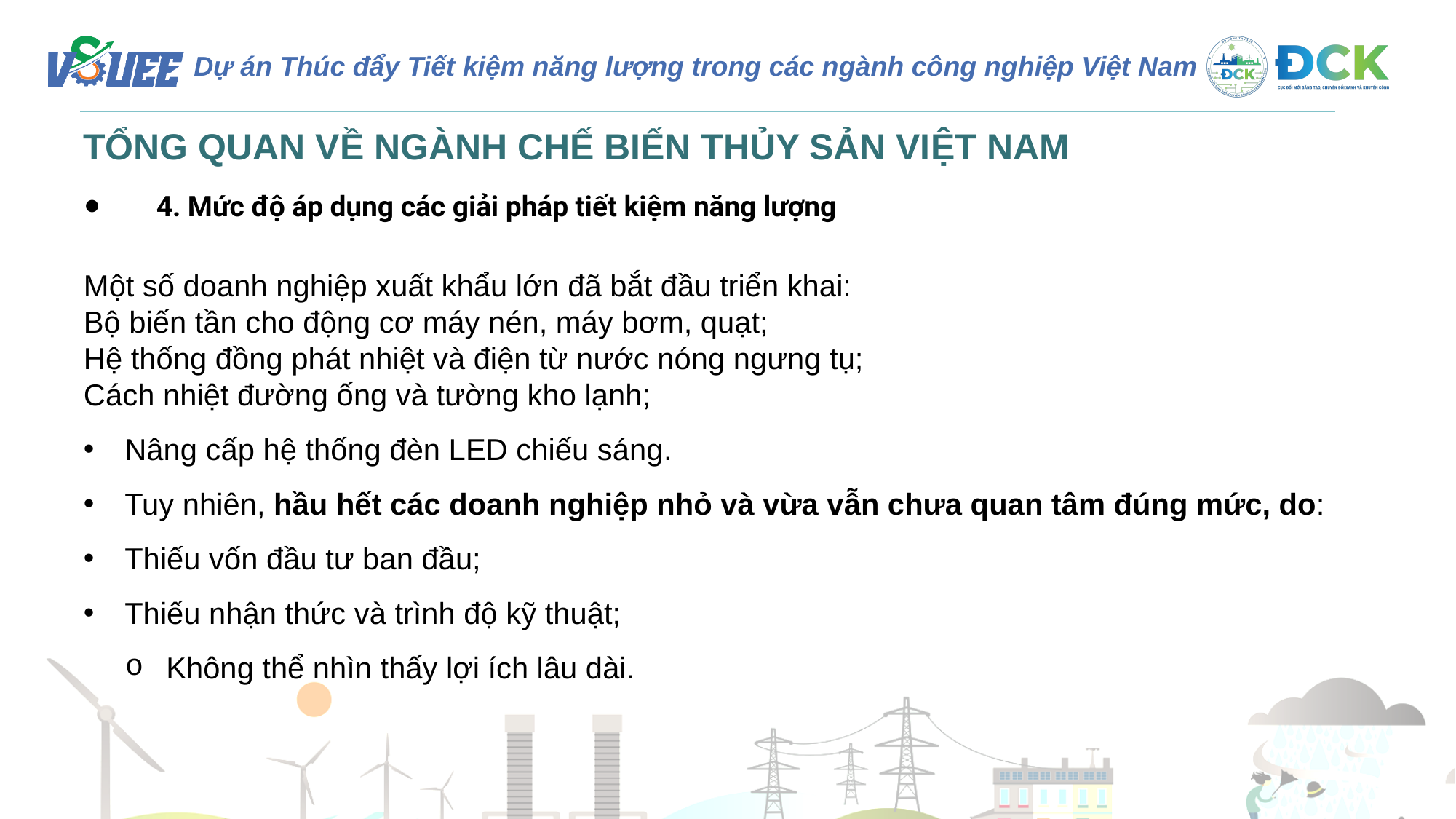

TỔNG QUAN VỀ NGÀNH CHẾ BIẾN THỦY SẢN VIỆT NAM
4. Mức độ áp dụng các giải pháp tiết kiệm năng lượng
Một số doanh nghiệp xuất khẩu lớn đã bắt đầu triển khai:
Bộ biến tần cho động cơ máy nén, máy bơm, quạt;
Hệ thống đồng phát nhiệt và điện từ nước nóng ngưng tụ;
Cách nhiệt đường ống và tường kho lạnh;
Nâng cấp hệ thống đèn LED chiếu sáng.
Tuy nhiên, hầu hết các doanh nghiệp nhỏ và vừa vẫn chưa quan tâm đúng mức, do:
Thiếu vốn đầu tư ban đầu;
Thiếu nhận thức và trình độ kỹ thuật;
Không thể nhìn thấy lợi ích lâu dài.